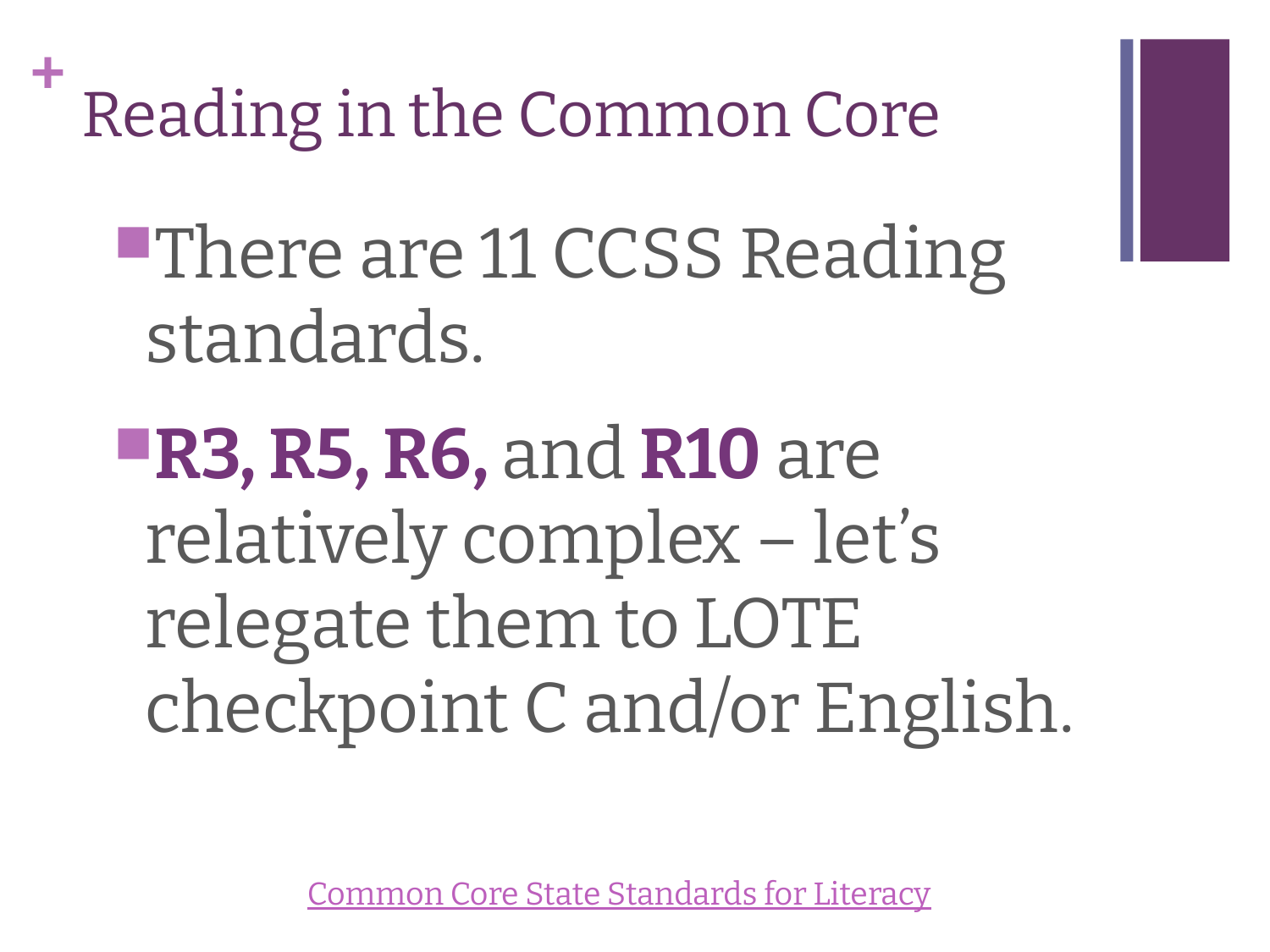

# Reading in the Common Core
There are 11 CCSS Reading standards.
R3, R5, R6, and R10 are relatively complex – let’s relegate them to LOTE checkpoint C and/or English.
Common Core State Standards for Literacy